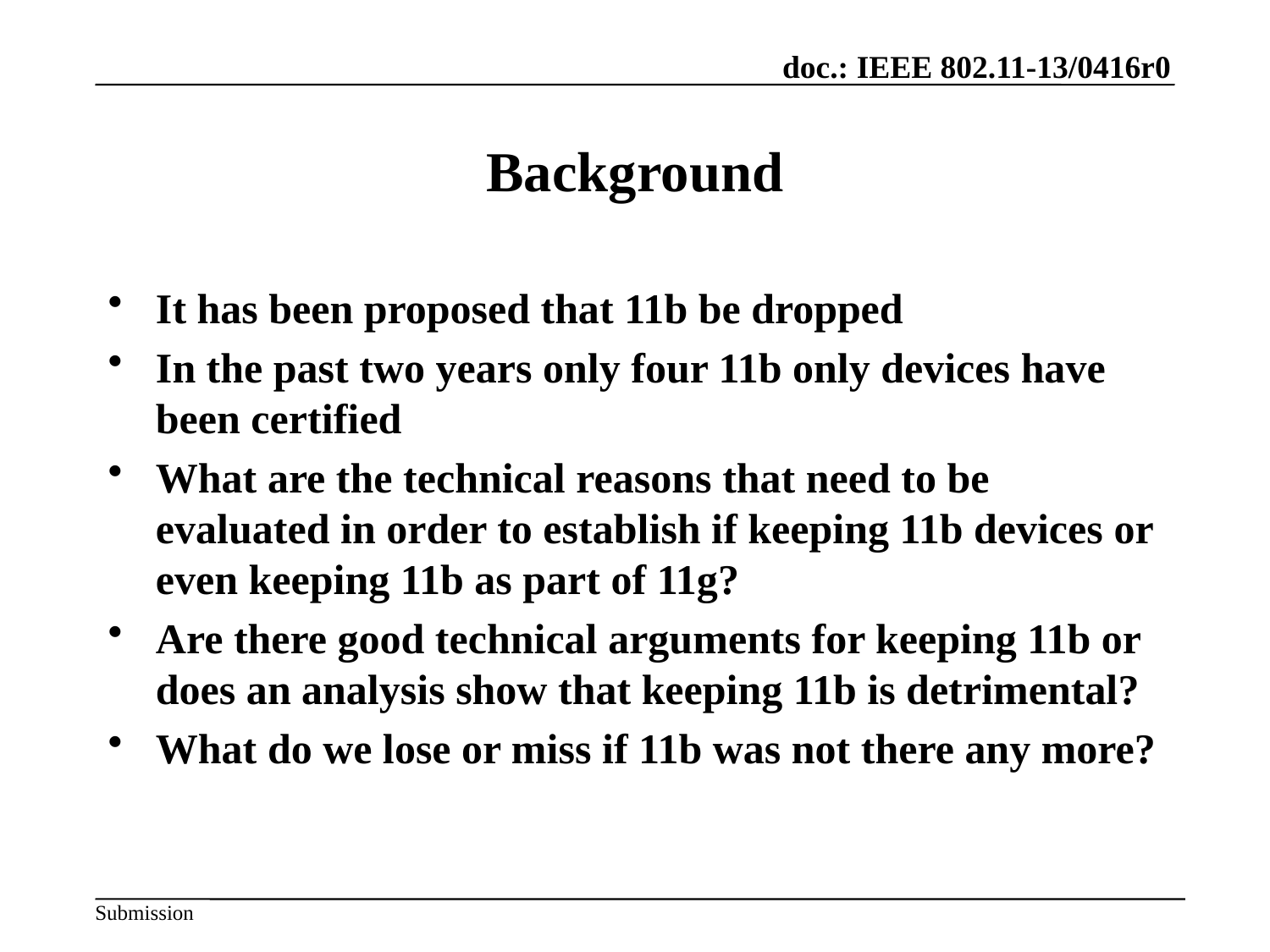

# Background
It has been proposed that 11b be dropped
In the past two years only four 11b only devices have been certified
What are the technical reasons that need to be evaluated in order to establish if keeping 11b devices or even keeping 11b as part of 11g?
Are there good technical arguments for keeping 11b or does an analysis show that keeping 11b is detrimental?
What do we lose or miss if 11b was not there any more?